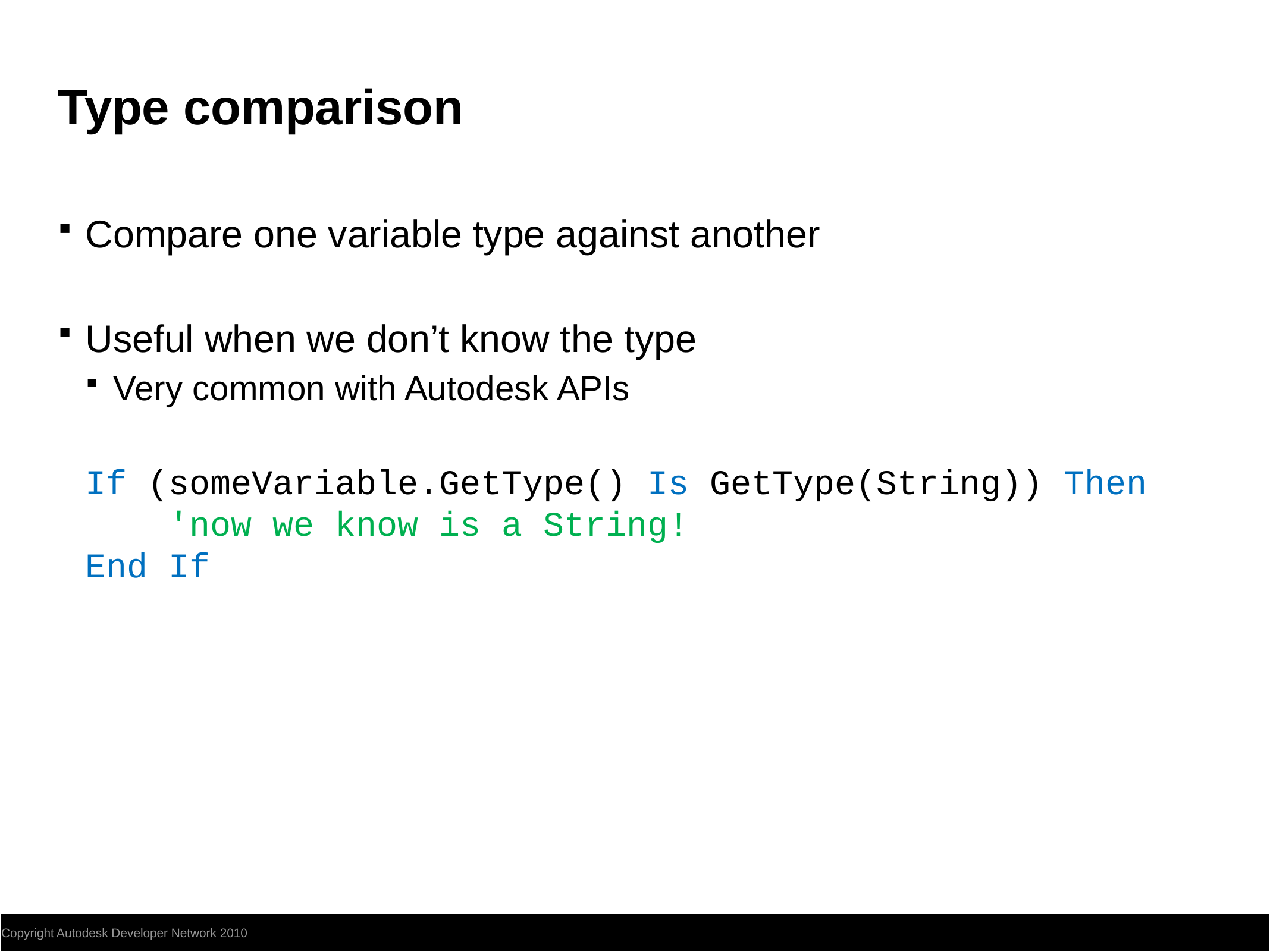

# Type comparison
Compare one variable type against another

Useful when we don’t know the type
Very common with Autodesk APIs
If (someVariable.GetType() Is GetType(String)) Then
    'now we know is a String!
End If